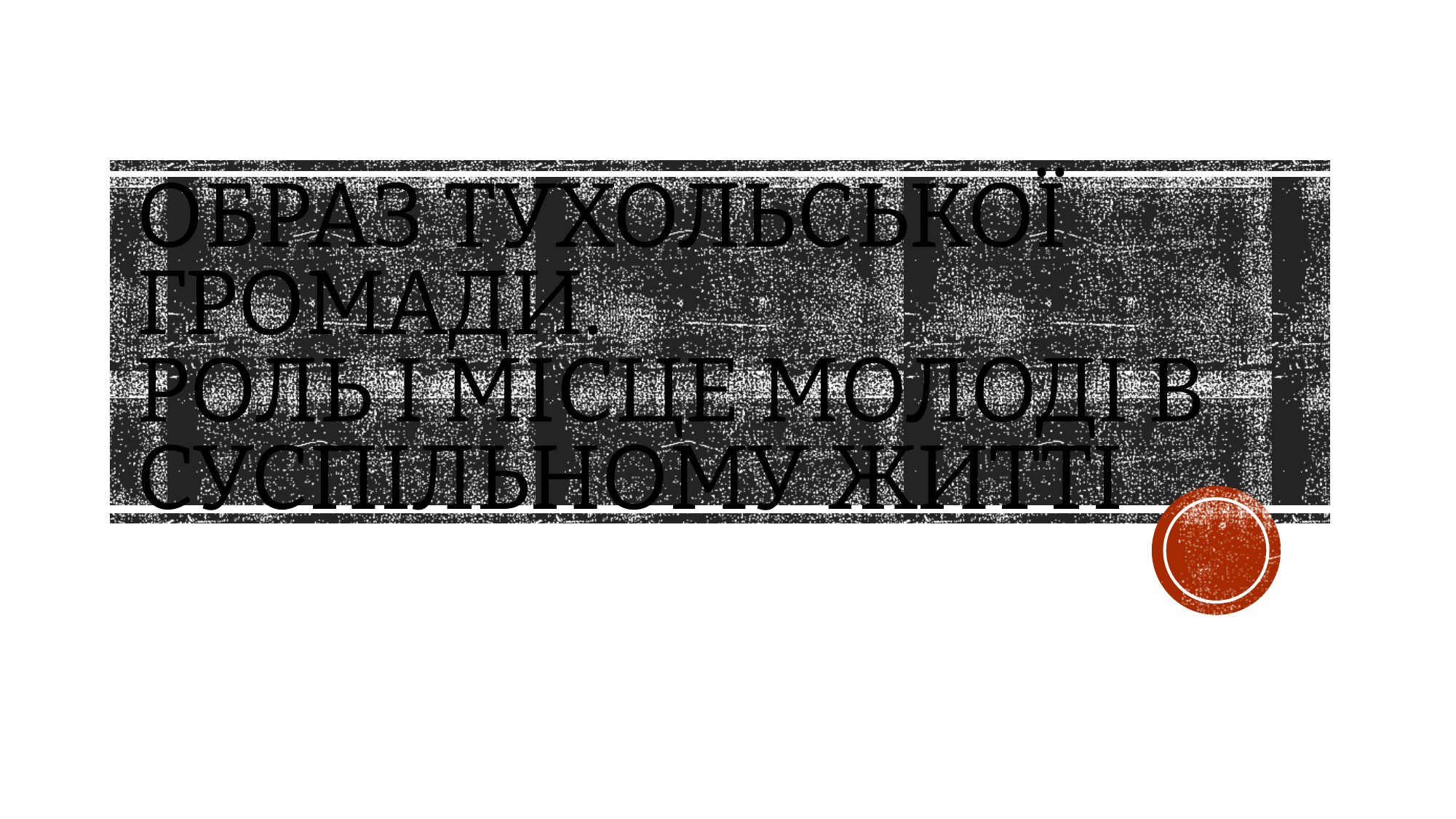

# Образ Тухольської громади. Роль і місце молоді в суспільному житті